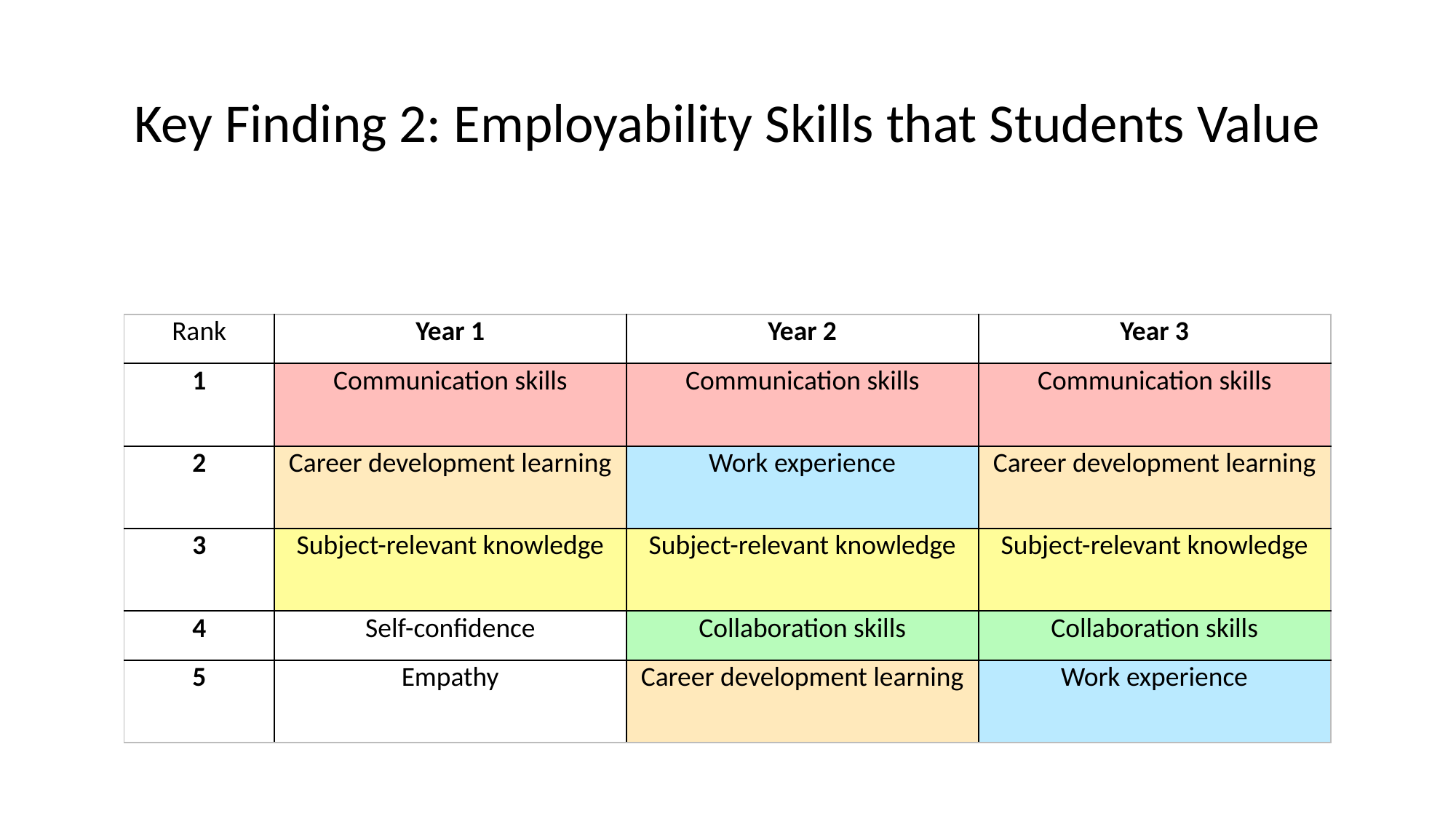

# Key Finding 2: Employability Skills that Students Value
| Rank | Year 1 | Year 2 | Year 3 |
| --- | --- | --- | --- |
| 1 | Communication skills | Communication skills | Communication skills |
| 2 | Career development learning | Work experience | Career development learning |
| 3 | Subject-relevant knowledge | Subject-relevant knowledge | Subject-relevant knowledge |
| 4 | Self-confidence | Collaboration skills | Collaboration skills |
| 5 | Empathy | Career development learning | Work experience |